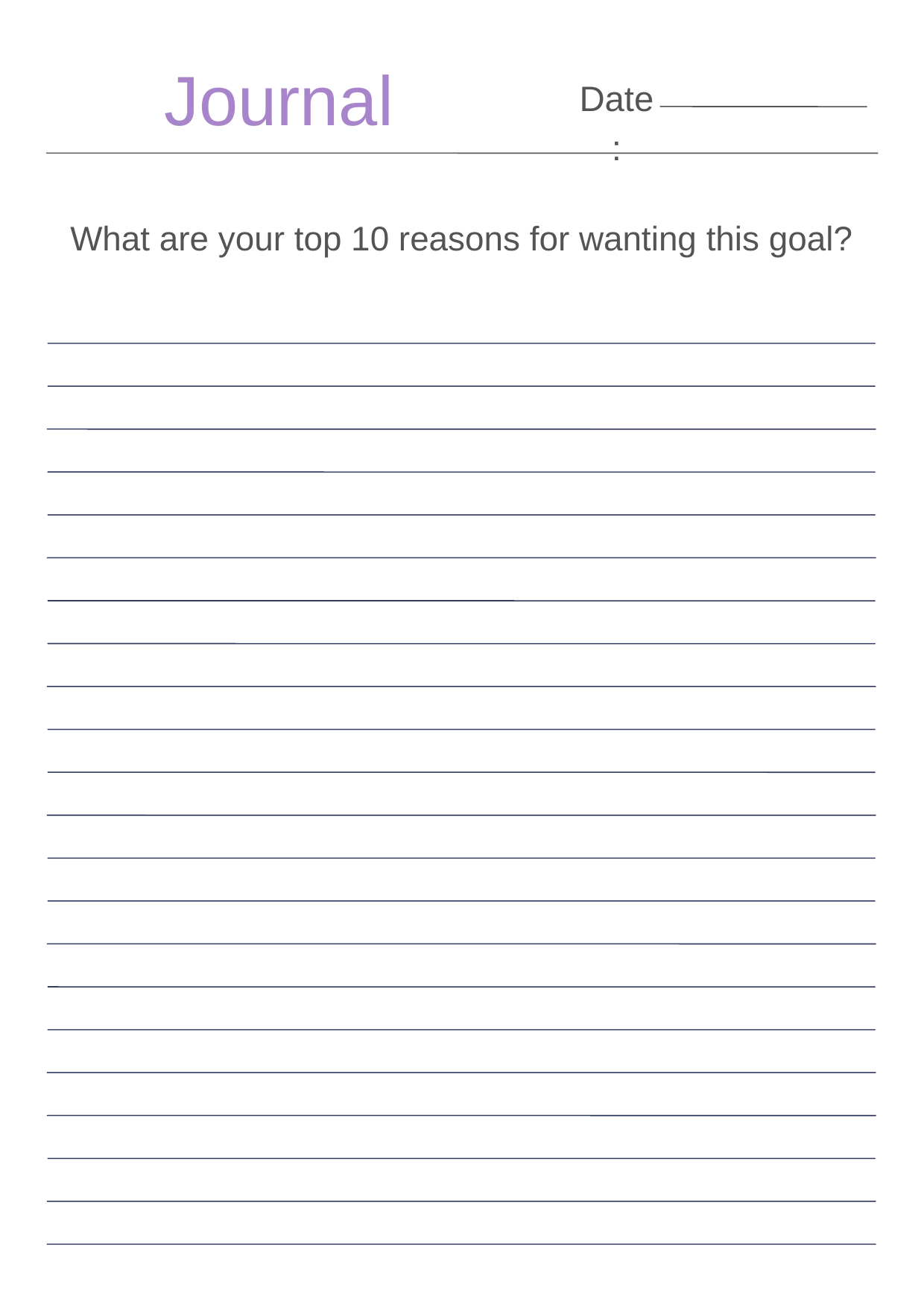

Journal
Date:

What are your top 10 reasons for wanting this goal?